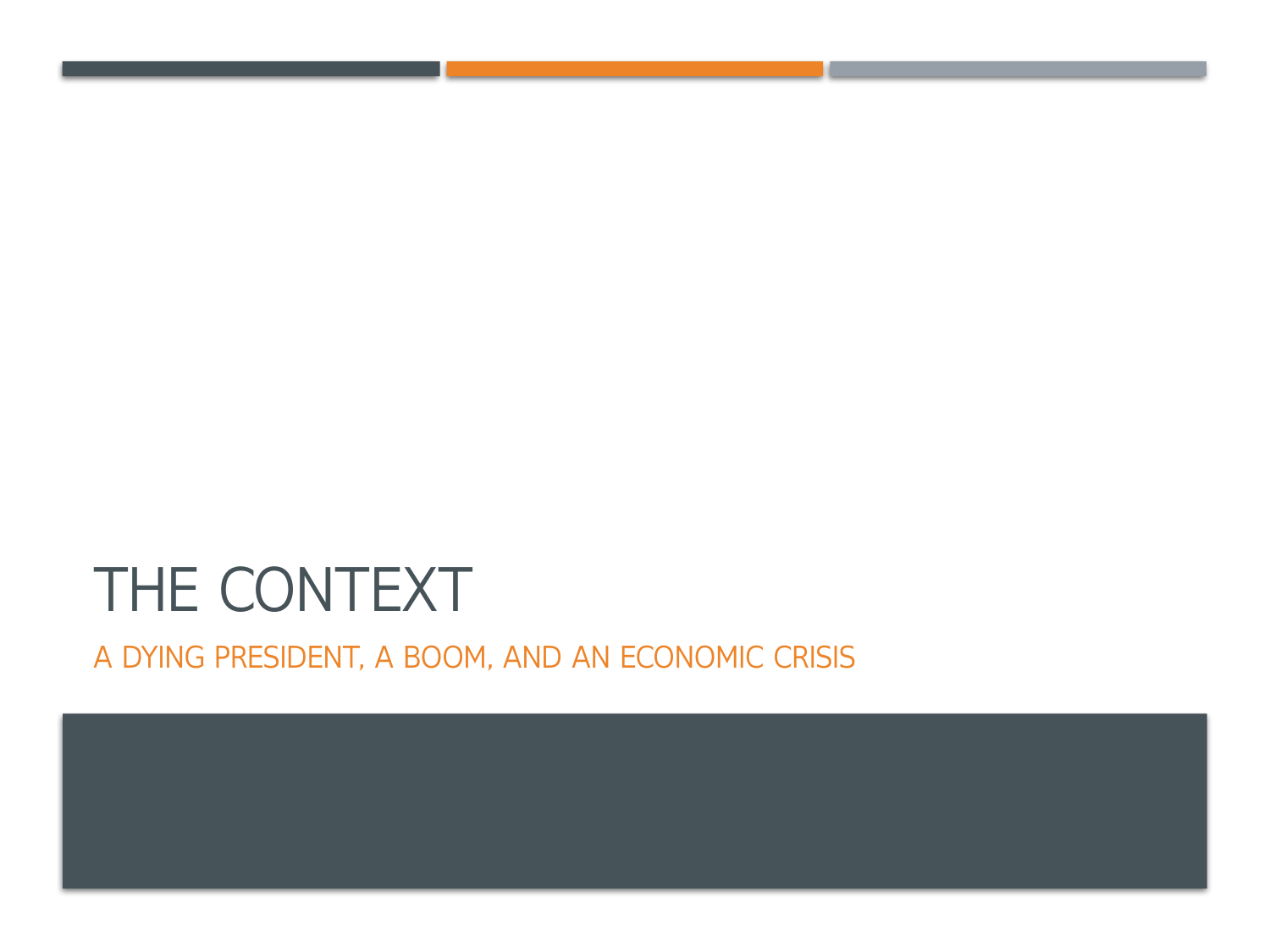

# The context
A dying president, a Boom, and an economic crisis